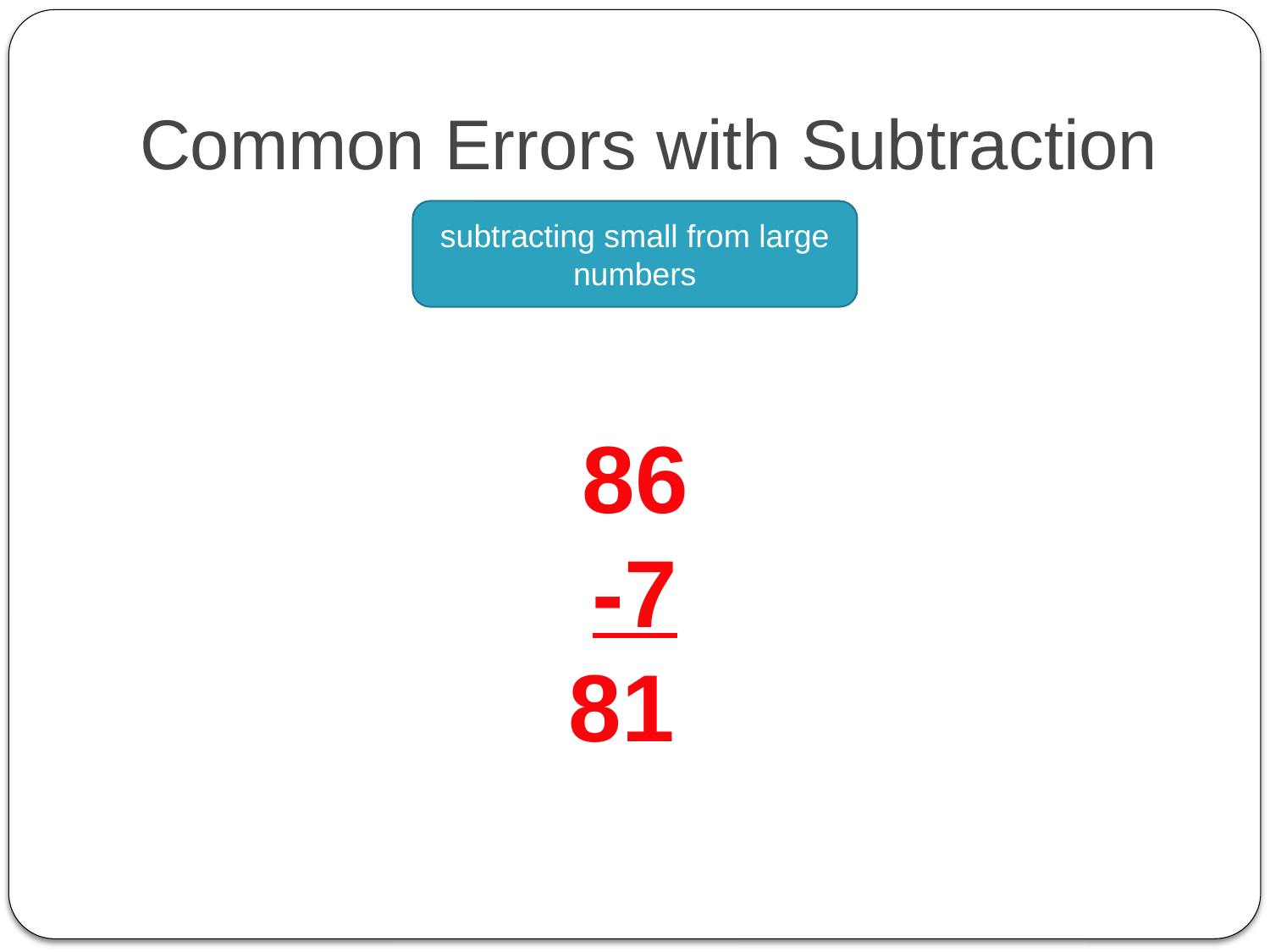

# Common Errors with Subtraction
subtracting small from large numbers
86
-7
 81